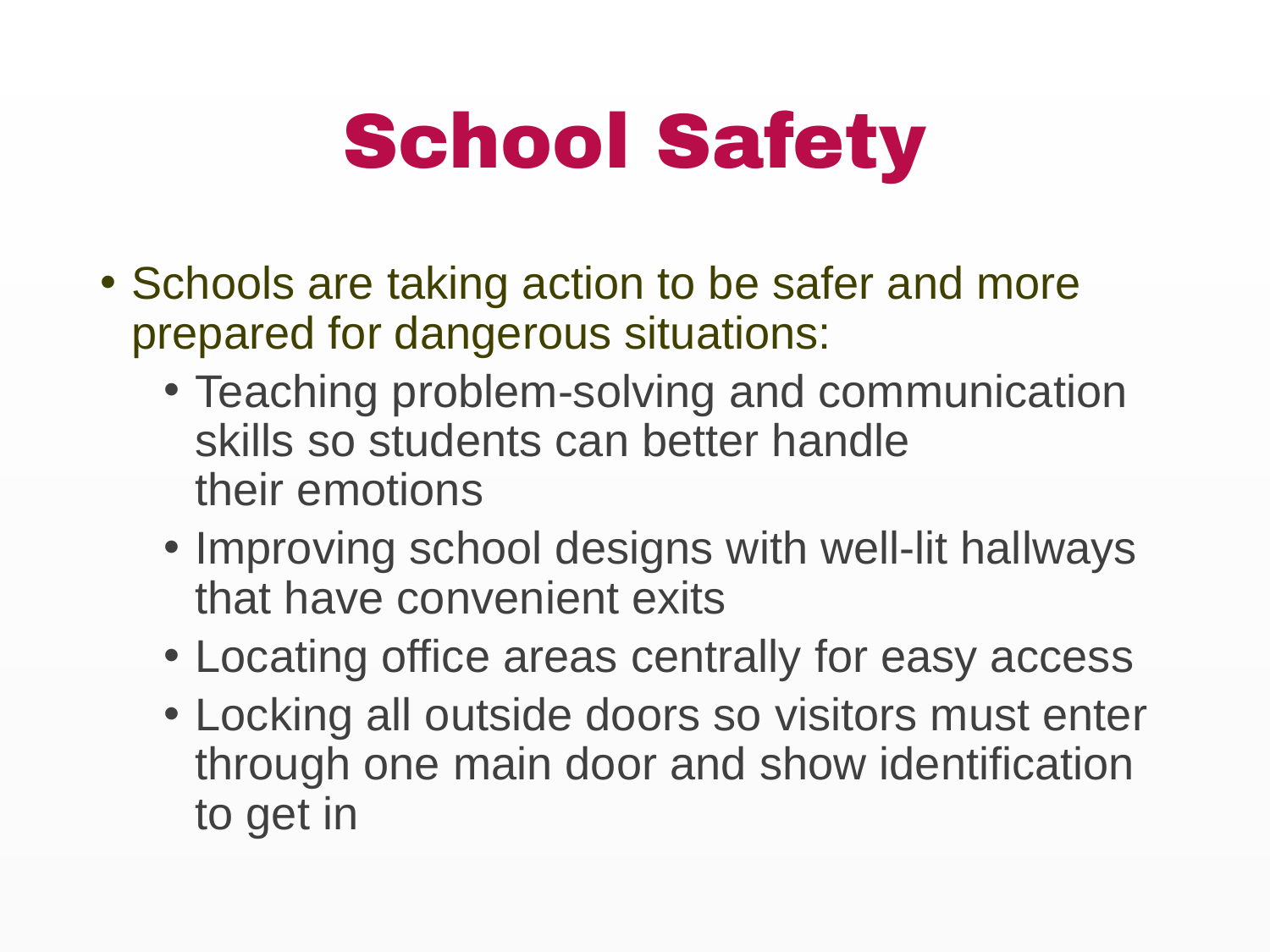

# School Safety
Schools are taking action to be safer and more prepared for dangerous situations:
Teaching problem-solving and communication skills so students can better handle their emotions
Improving school designs with well-lit hallways that have convenient exits
Locating office areas centrally for easy access
Locking all outside doors so visitors must enter through one main door and show identification to get in